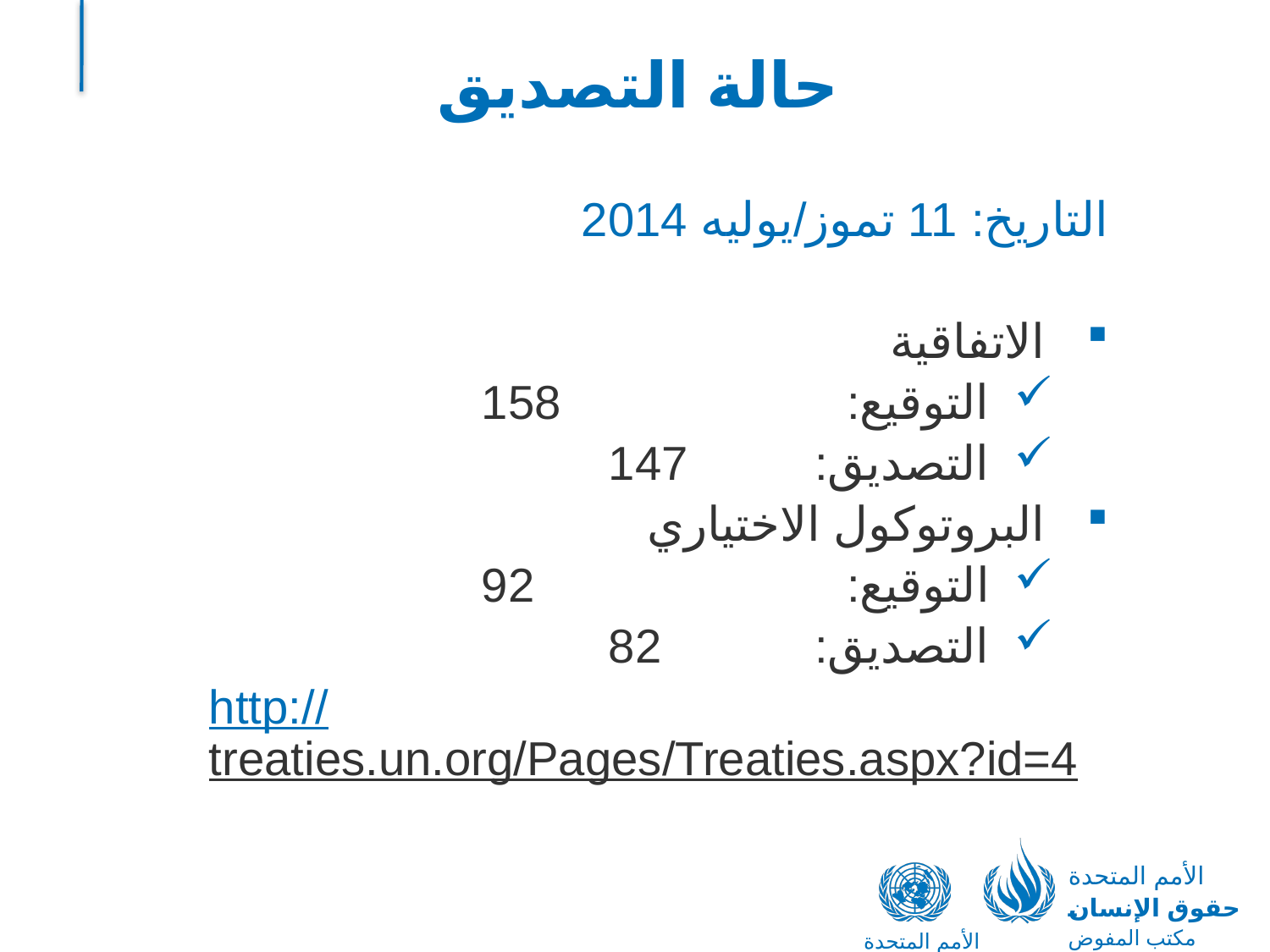

# حالة التصديق
التاريخ: 11 تموز/يوليه 2014

الاتفاقية
التوقيع:			158
التصديق: 		147
البروتوكول الاختياري
التوقيع: 			92
التصديق: 		82
http://treaties.un.org/Pages/Treaties.aspx?id=4
الأمم المتحدة
حقوق الإنسان
مكتب المفوض السامي
الأمم المتحدة